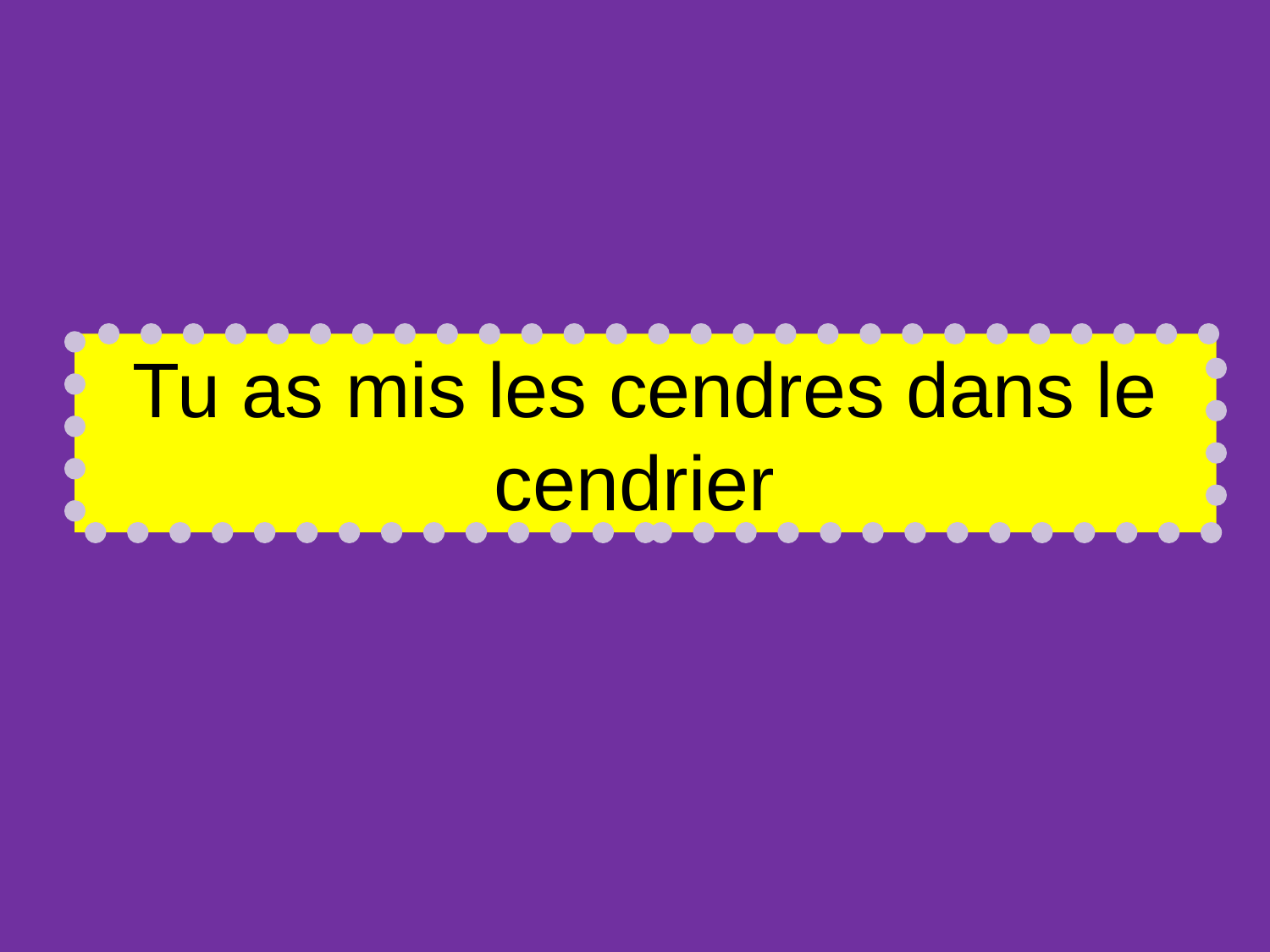

Tu as mis les cendres dans le cendrier